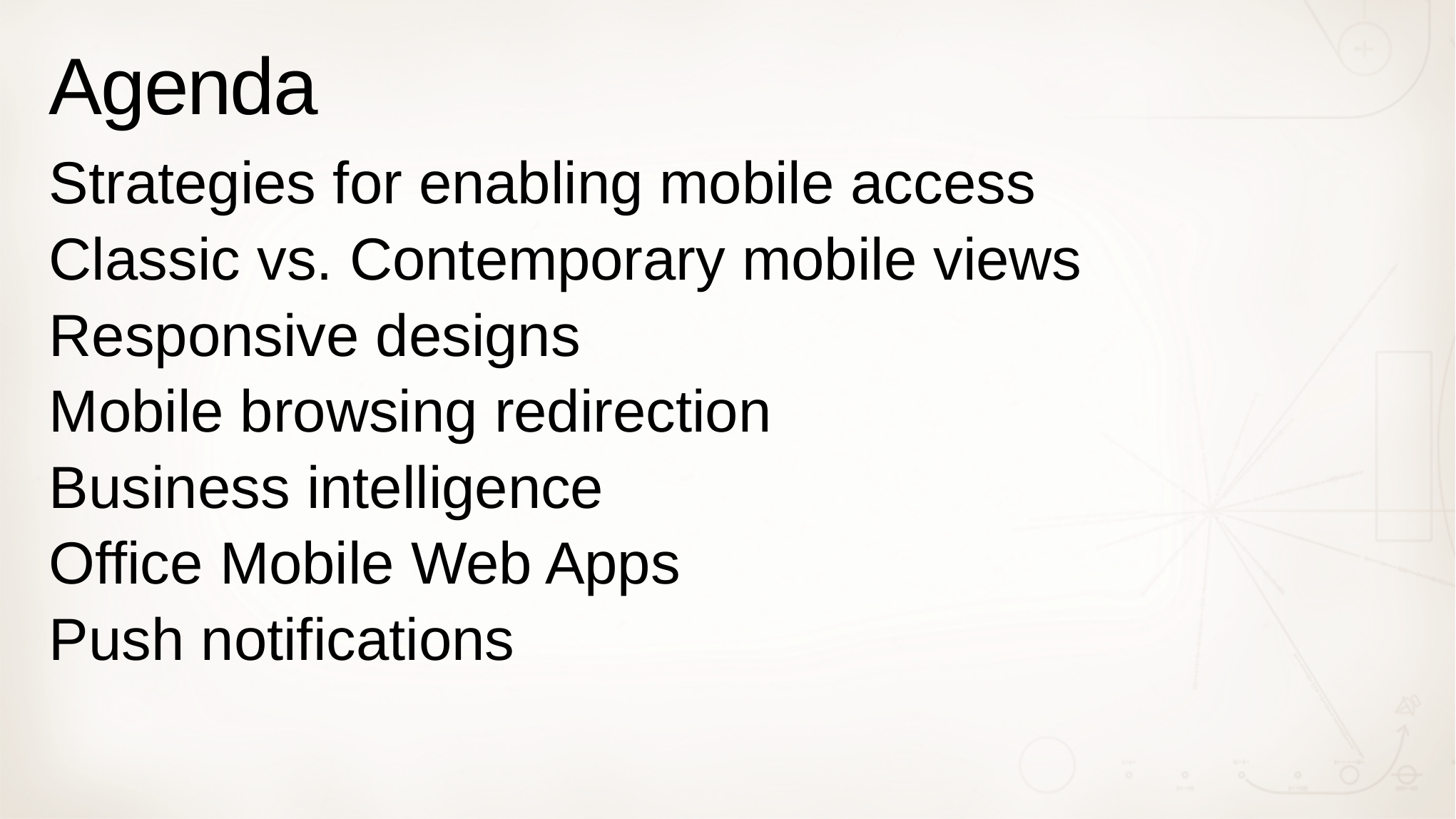

# Agenda
Strategies for enabling mobile access
Classic vs. Contemporary mobile views
Responsive designs
Mobile browsing redirection
Business intelligence
Office Mobile Web Apps
Push notifications